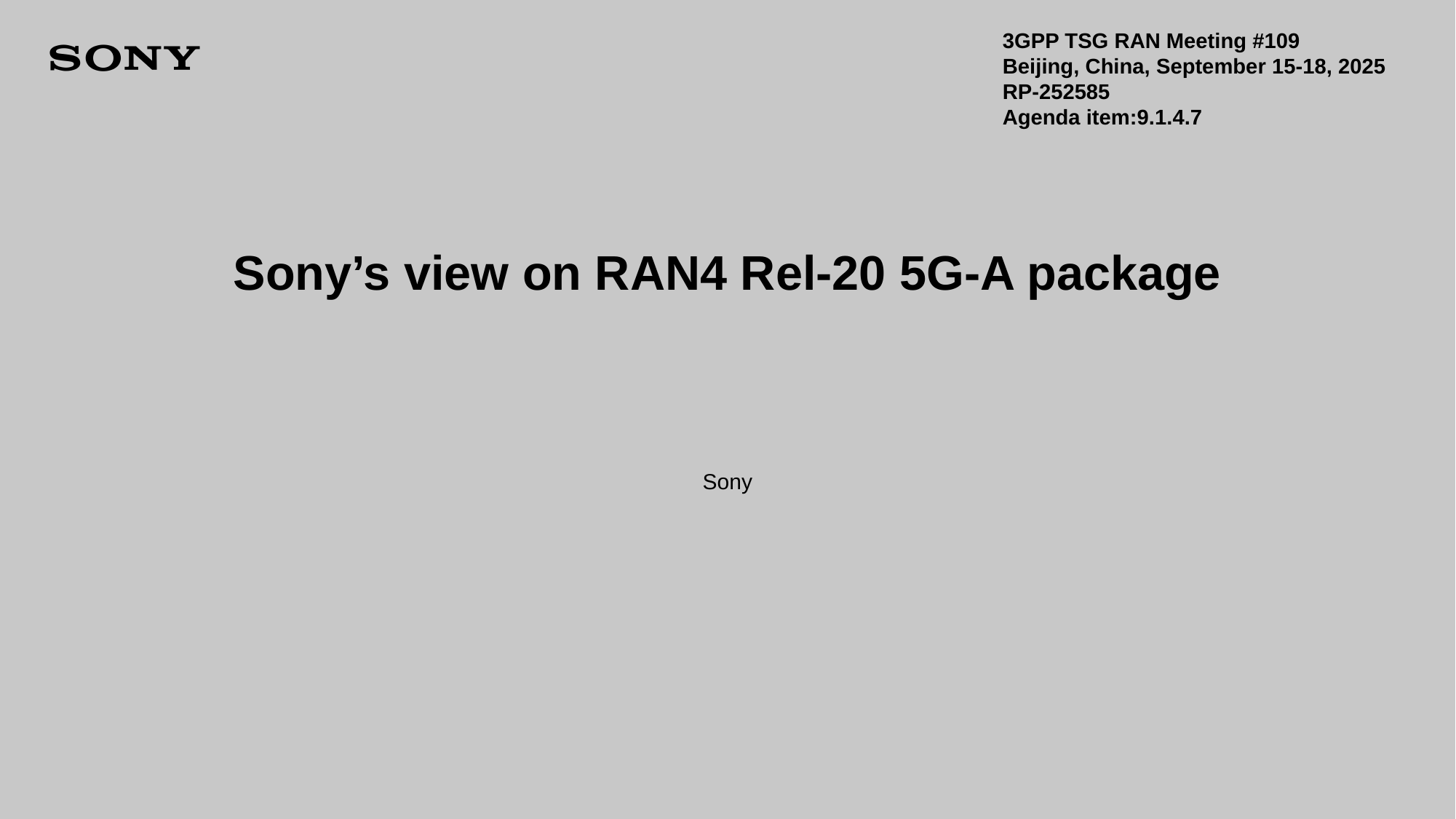

3GPP TSG RAN Meeting #109
Beijing, China, September 15-18, 2025
RP‑252585
Agenda item:9.1.4.7

# Sony’s view on RAN4 Rel-20 5G-A package
Sony